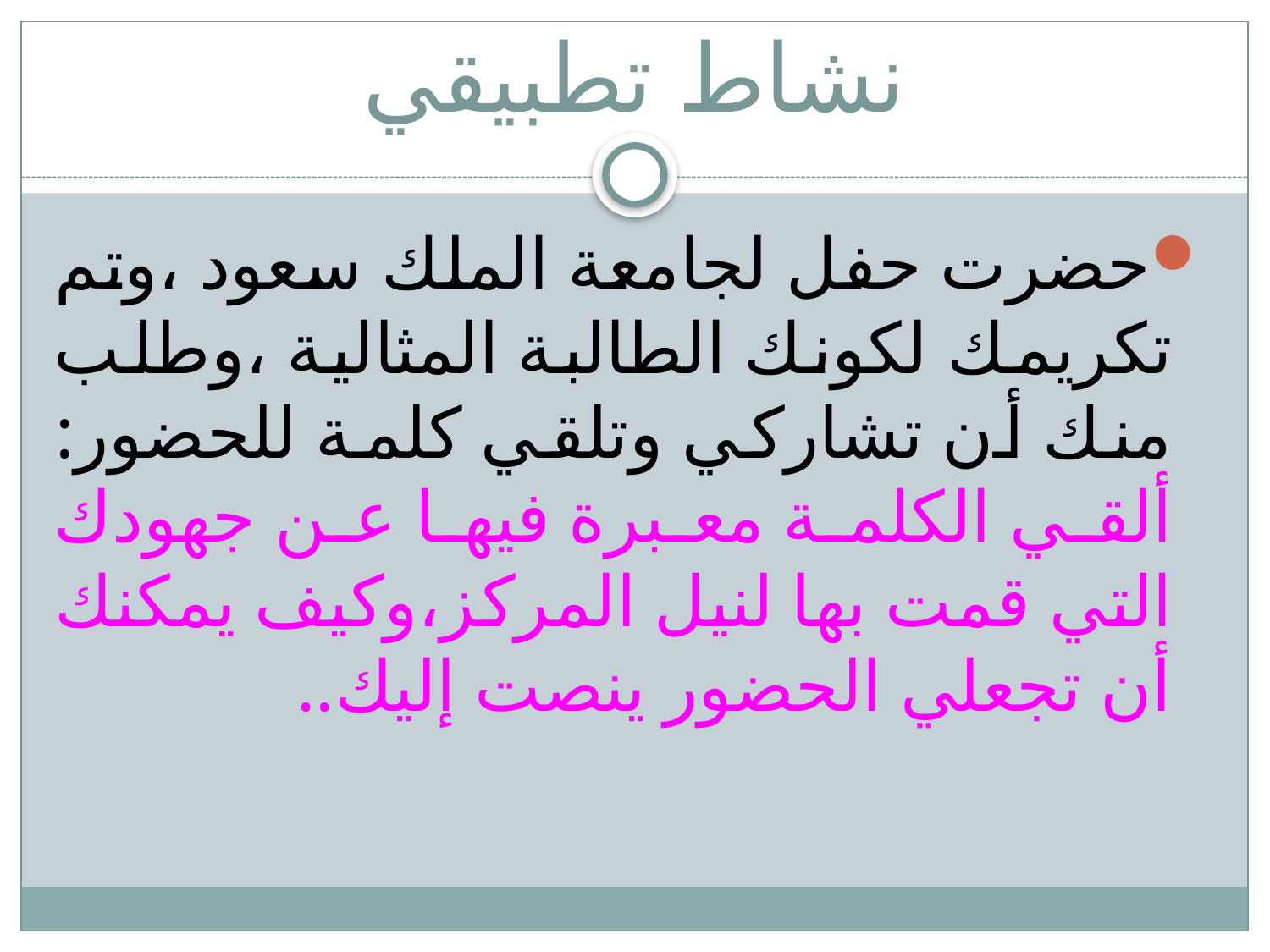

# نشاط تطبيقي
حضرت حفل لجامعة الملك سعود ،وتم تكريمك لكونك الطالبة المثالية ،وطلب منك أن تشاركي وتلقي كلمة للحضور: ألقي الكلمة معبرة فيها عن جهودك التي قمت بها لنيل المركز،وكيف يمكنك أن تجعلي الحضور ينصت إليك..